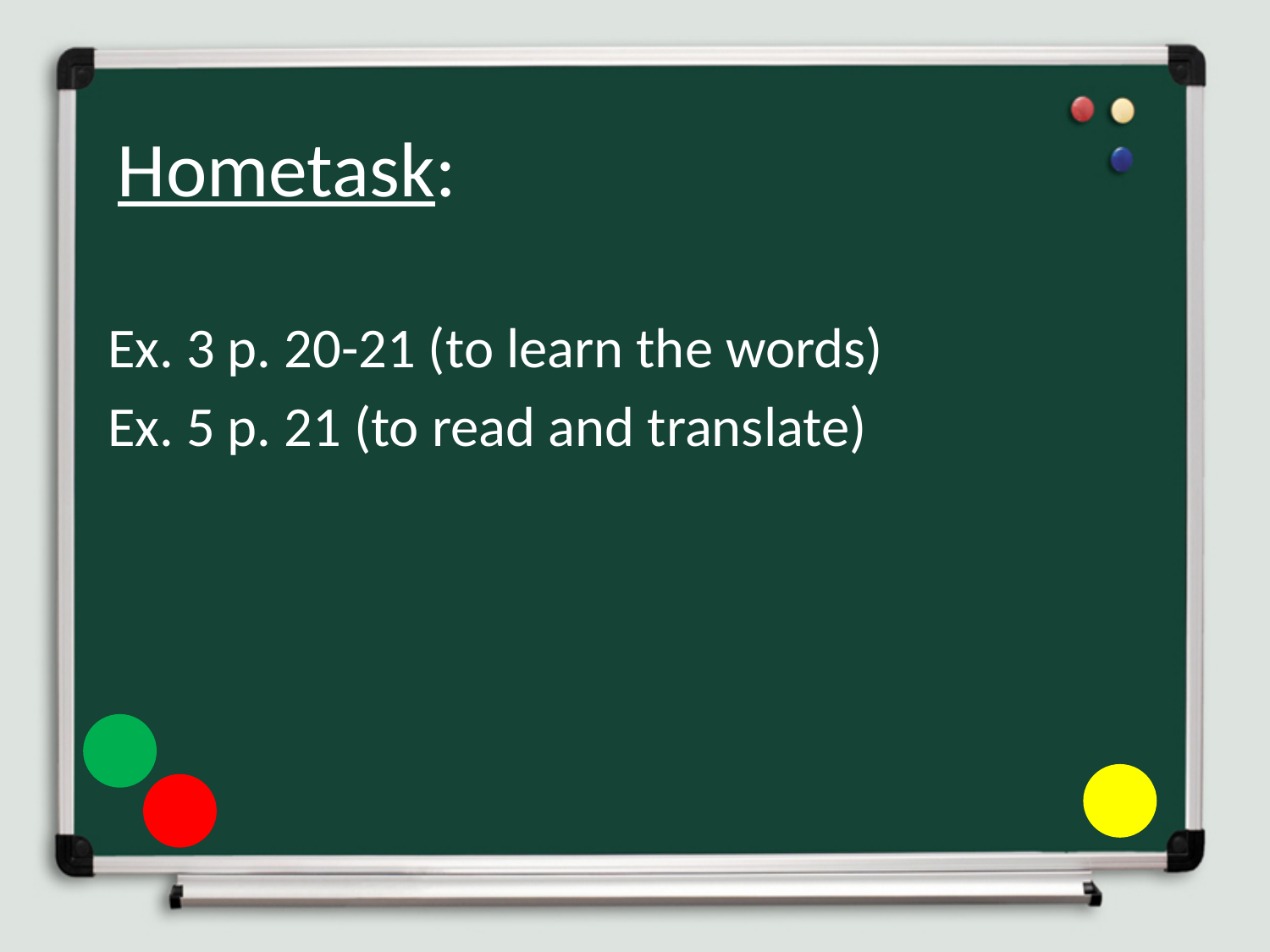

# Hometask:

Ex. 3 p. 20-21 (to learn the words)
Ex. 5 p. 21 (to read and translate)